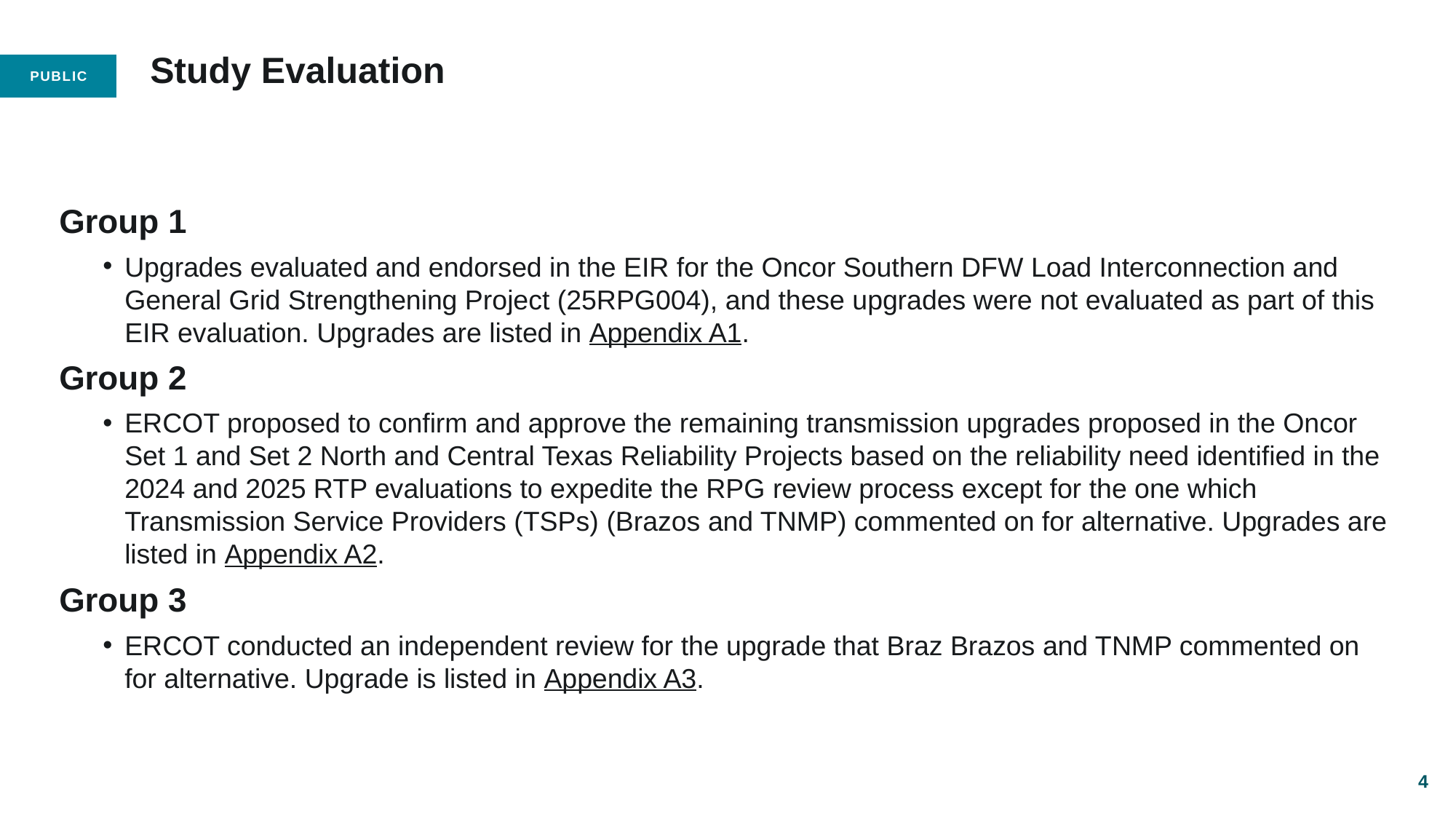

# Study Evaluation
Group 1
Upgrades evaluated and endorsed in the EIR for the Oncor Southern DFW Load Interconnection and General Grid Strengthening Project (25RPG004), and these upgrades were not evaluated as part of this EIR evaluation. Upgrades are listed in Appendix A1.
Group 2
ERCOT proposed to confirm and approve the remaining transmission upgrades proposed in the Oncor Set 1 and Set 2 North and Central Texas Reliability Projects based on the reliability need identified in the 2024 and 2025 RTP evaluations to expedite the RPG review process except for the one which Transmission Service Providers (TSPs) (Brazos and TNMP) commented on for alternative. Upgrades are listed in Appendix A2.
Group 3
ERCOT conducted an independent review for the upgrade that Braz Brazos and TNMP commented on for alternative. Upgrade is listed in Appendix A3.

4